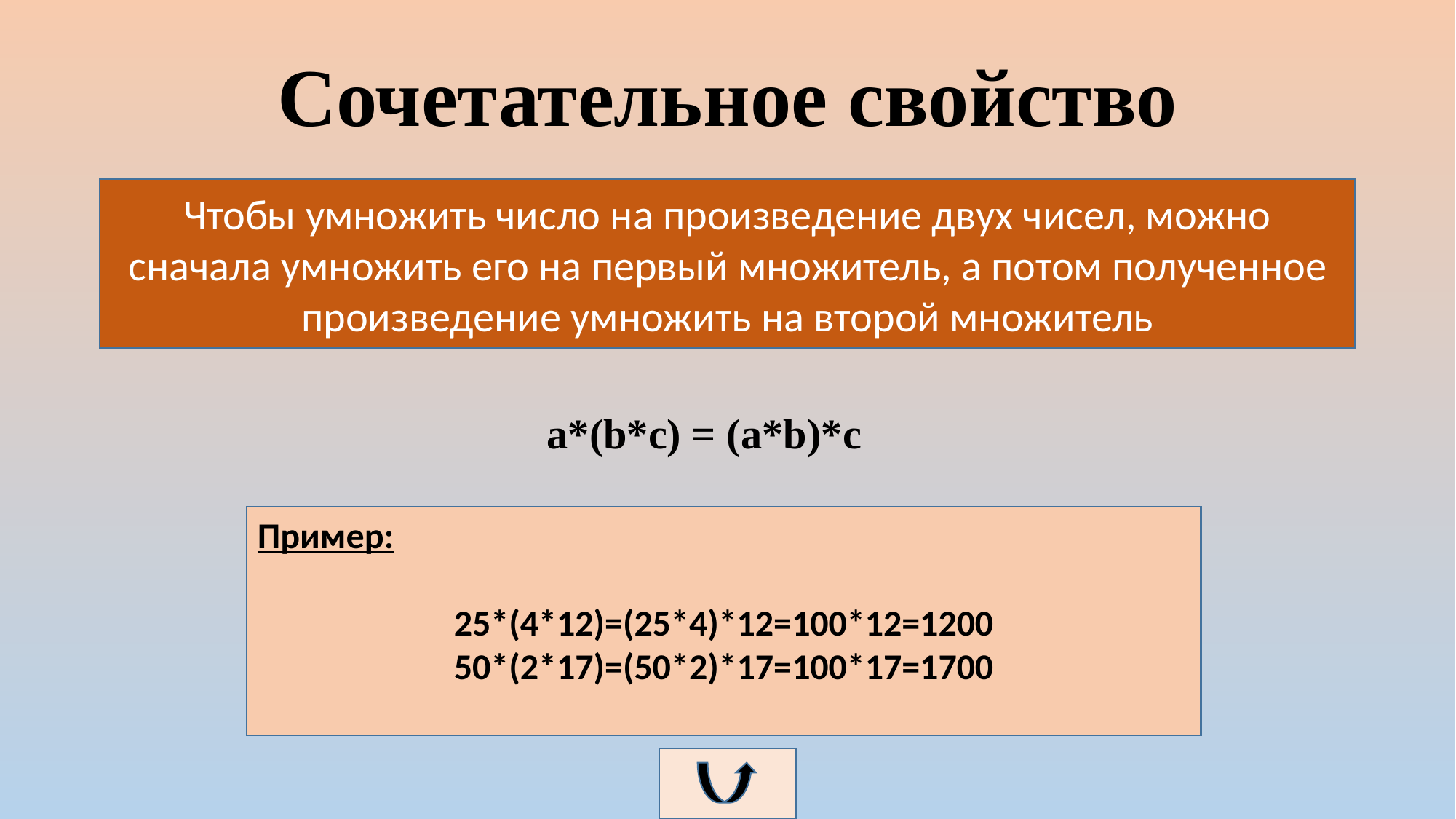

# Сочетательное свойство
Чтобы умножить число на произведение двух чисел, можно сначала умножить его на первый множитель, а потом полученное произведение умножить на второй множитель
 a*(b*с) = (а*b)*c
Пример:

25*(4*12)=(25*4)*12=100*12=1200
50*(2*17)=(50*2)*17=100*17=1700